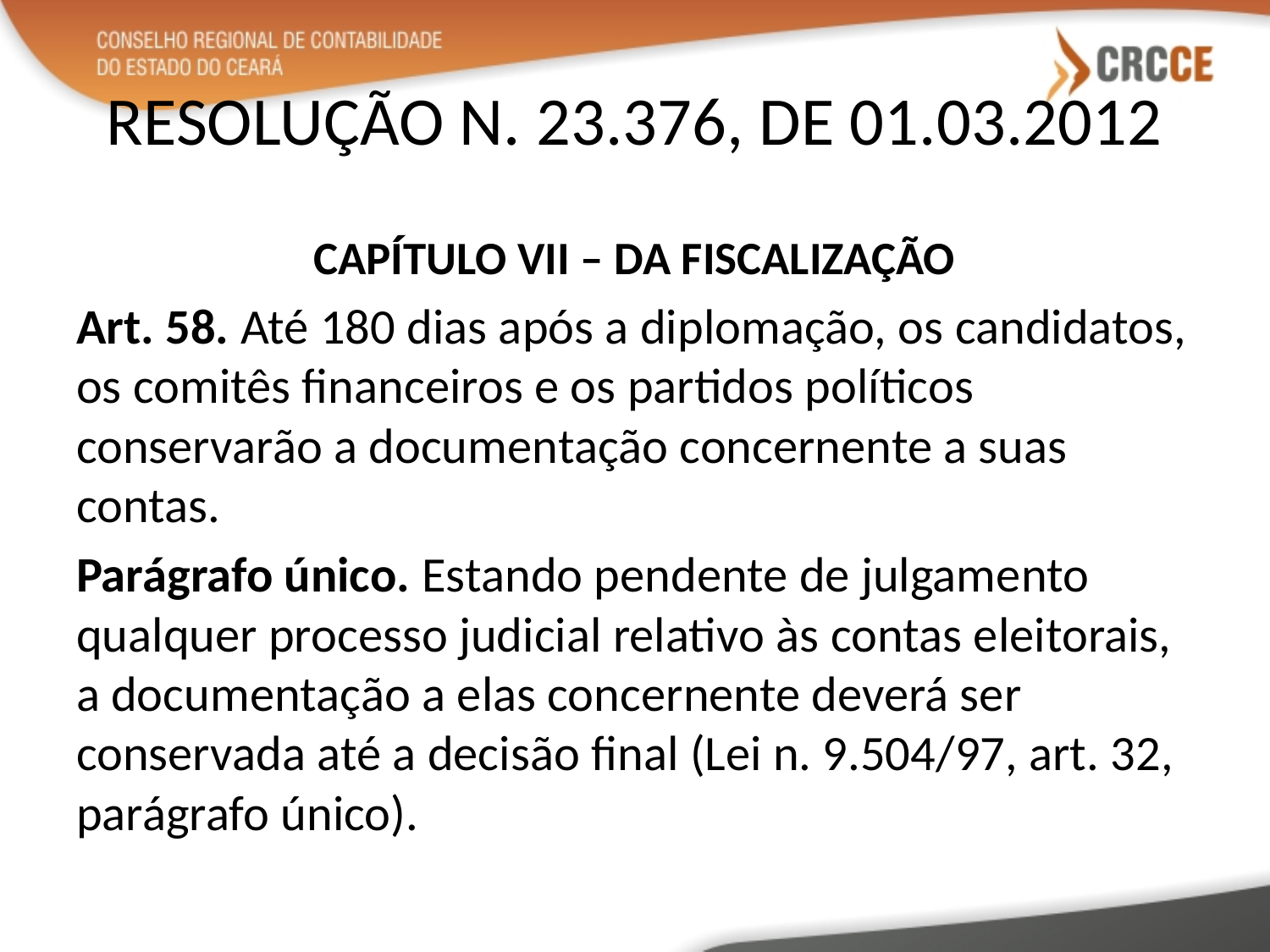

# RESOLUÇÃO N. 23.376, DE 01.03.2012
CAPÍTULO VII – DA FISCALIZAÇÃO
Art. 58. Até 180 dias após a diplomação, os candidatos, os comitês financeiros e os partidos políticos conservarão a documentação concernente a suas contas.
Parágrafo único. Estando pendente de julgamento qualquer processo judicial relativo às contas eleitorais, a documentação a elas concernente deverá ser conservada até a decisão final (Lei n. 9.504/97, art. 32, parágrafo único).